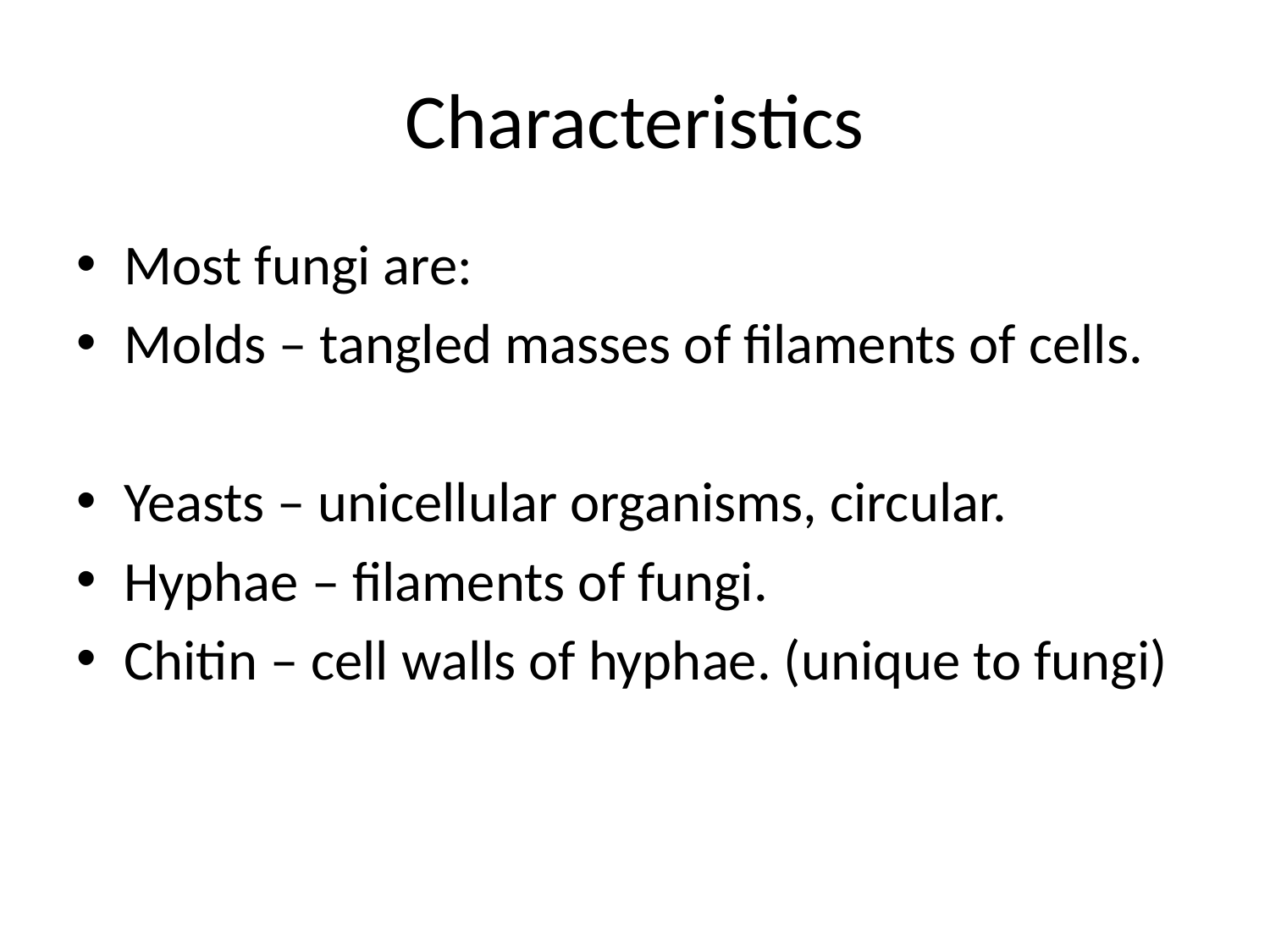

# Characteristics
Most fungi are:
Molds – tangled masses of filaments of cells.

Yeasts – unicellular organisms, circular.
Hyphae – filaments of fungi.
Chitin – cell walls of hyphae. (unique to fungi)